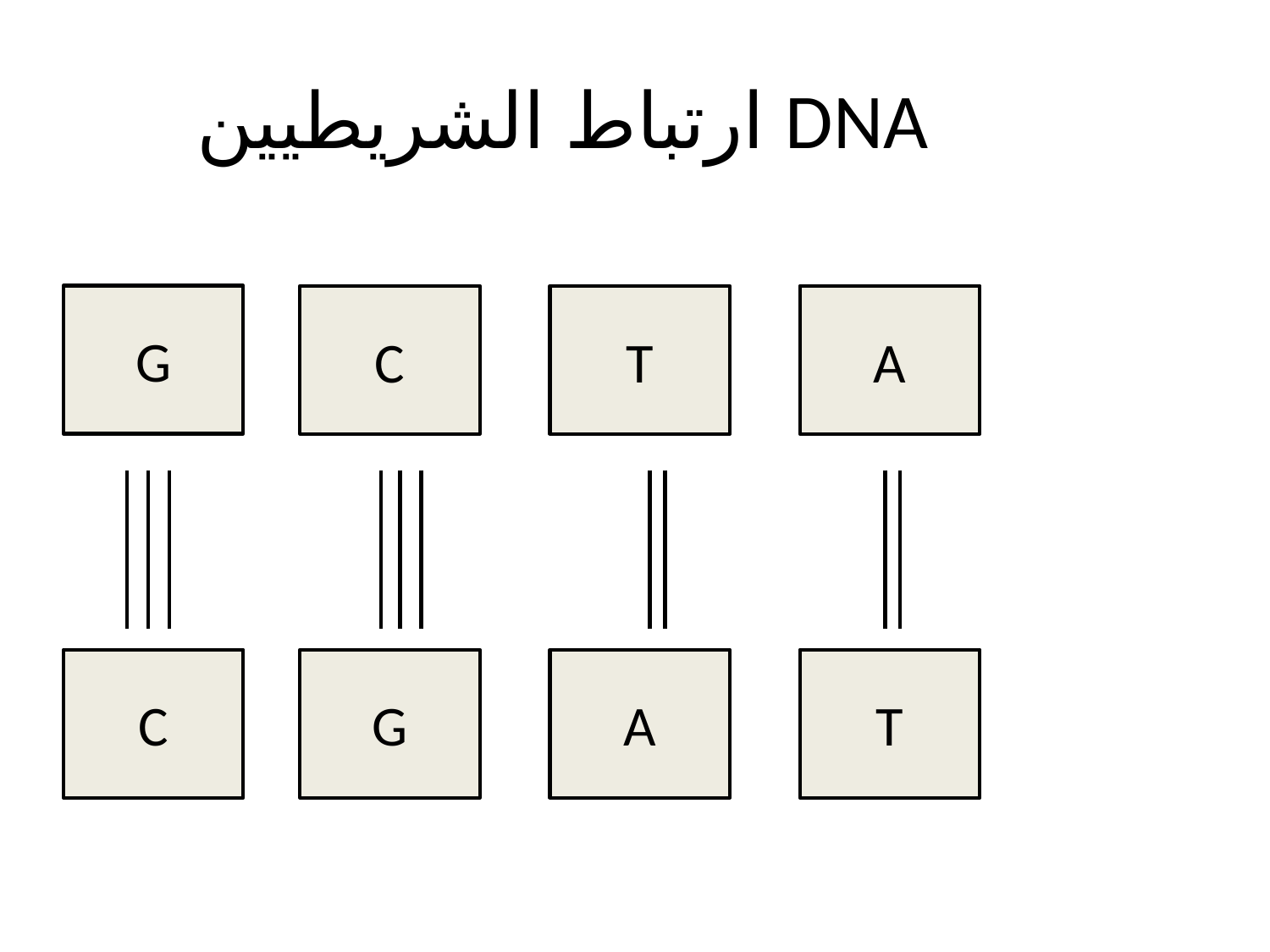

ارتباط الشريطيين DNA
G
C
T
A
C
G
A
T